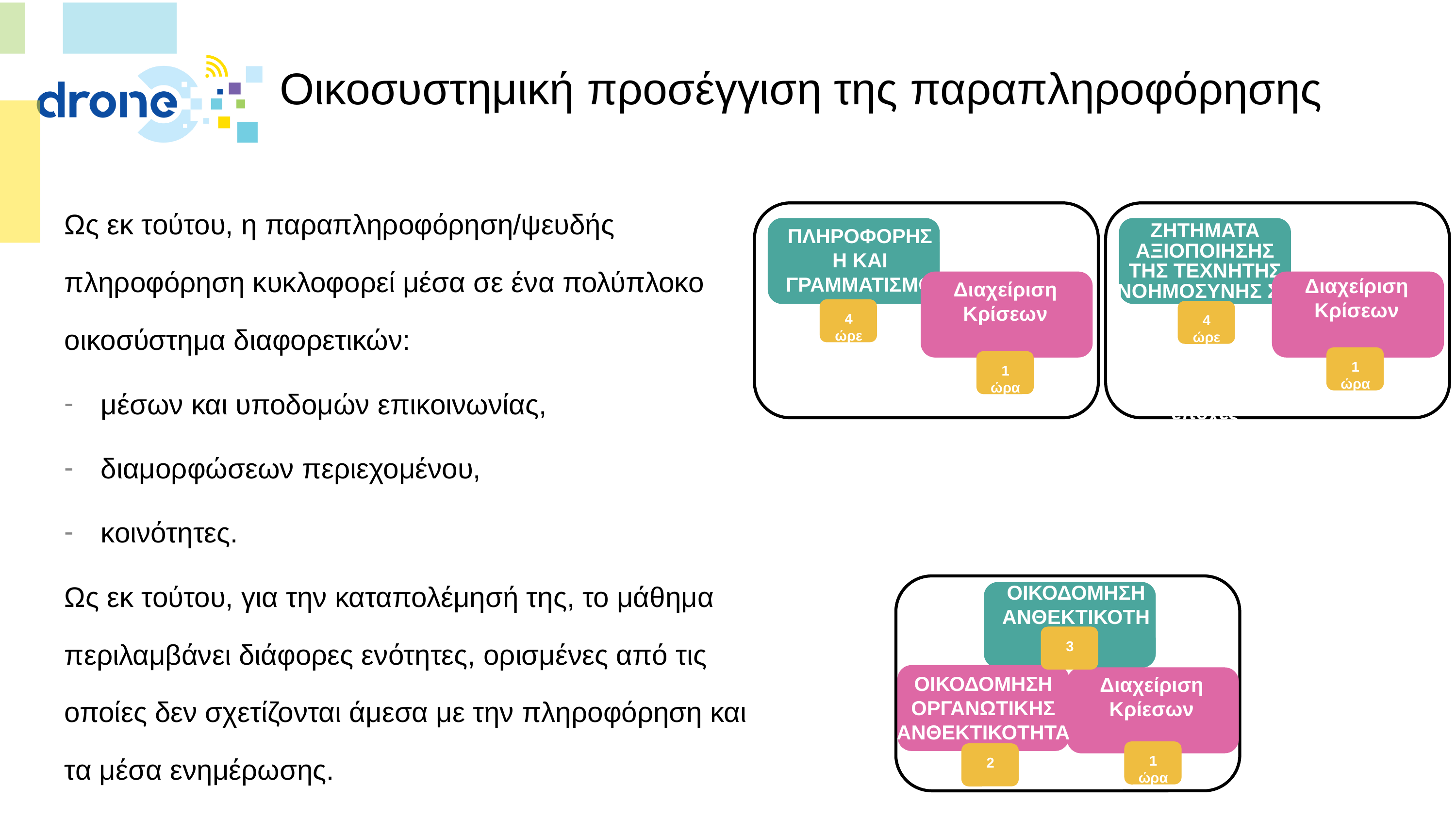

# Οικοσυστημική προσέγγιση της παραπληροφόρησης

Ως εκ τούτου, η παραπληροφόρηση/ψευδής πληροφόρηση κυκλοφορεί μέσα σε ένα πολύπλοκο οικοσύστημα διαφορετικών:
μέσων και υποδομών επικοινωνίας,
διαμορφώσεων περιεχομένου,
κοινότητες.
Ως εκ τούτου, για την καταπολέμησή της, το μάθημα περιλαμβάνει διάφορες ενότητες, ορισμένες από τις οποίες δεν σχετίζονται άμεσα με την πληροφόρηση και τα μέσα ενημέρωσης.

ΖΗΤΗΜΑΤΑ ΑΞΙΟΠΟΙΗΣΗΣ ΤΗΣ ΤΕΧΝΗΤΗΣ ΝΟΗΜΟΣΥΝΗΣ ΣΕ ΠΕΡΙΟΔΟΥΣ ΑΒΕΒΑΙΟΤΗΤΑΣ
ΚΥΒΕΡΝΗΤΙΚΗ ΑΣΦΑΛΕΙΑ
Σε αβέβαιες εποχές

ΠΛΗΡΟΦΟΡΗΣΗ ΚΑΙ ΓΡΑΜΜΑΤΙΣΜΟΣ
Διαχείριση Κρίσεων

Διαχείριση Κρίσεων

4 ώρες

4 ώρες

1 ώρα

1 ώρα

ΟΙΚΟΔΟΜΗΣΗ ΑΝΘΕΚΤΙΚΟΤΗΤΑΣ

3

ΟΙΚΟΔΟΜΗΣΗ ΟΡΓΑΝΩΤΙΚΗΣ ΑΝΘΕΚΤΙΚΟΤΗΤΑΣ

Διαχείριση Κρίεσων

1 ώρα

2